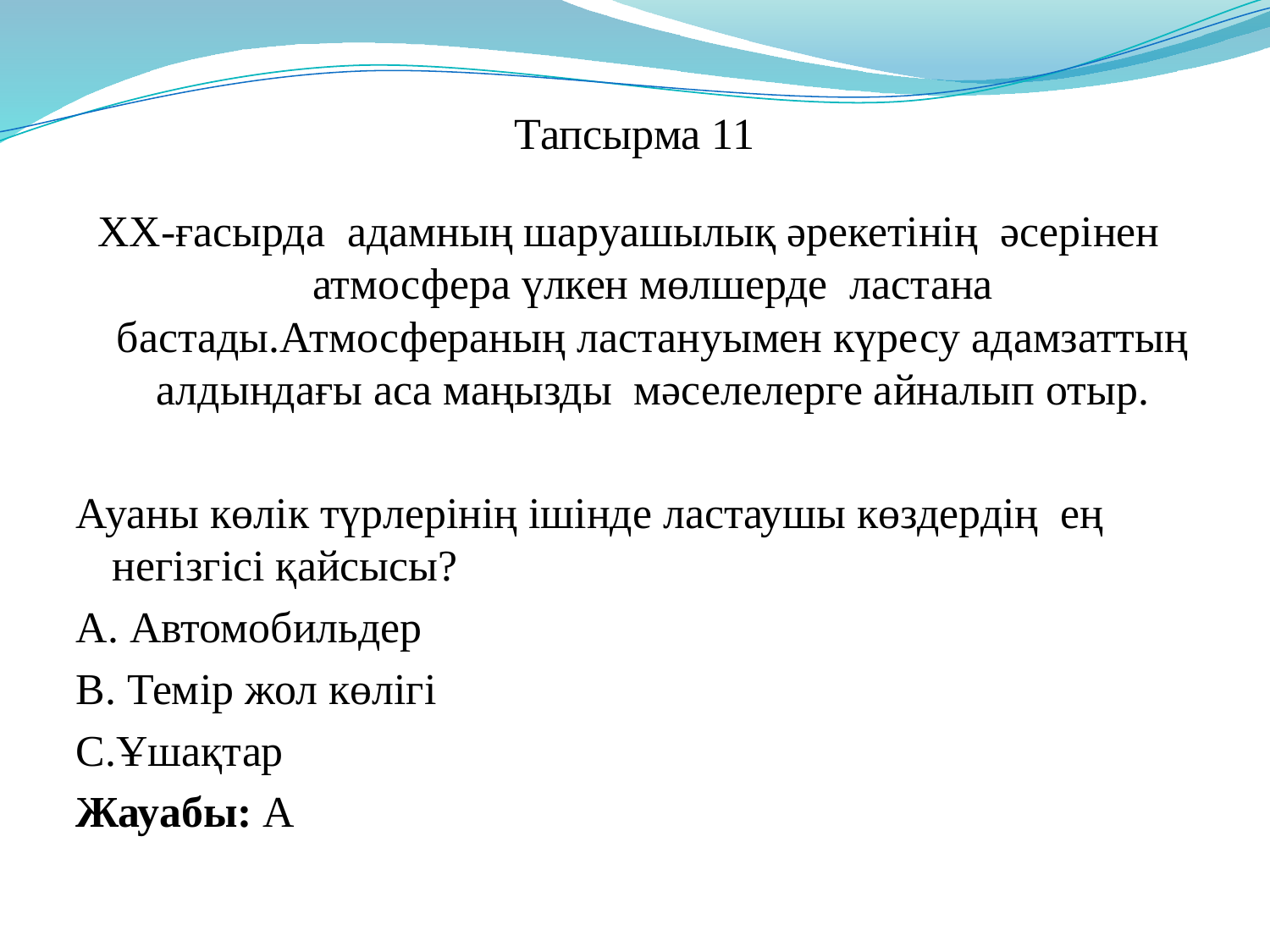

# Тапсырма 11
ХХ-ғасырда  адамның шаруашылық әрекетінің  әсерінен  атмосфера үлкен мөлшерде  ластана бастады.Атмосфераның ластануымен күресу адамзаттың алдындағы аса маңызды  мәселелерге айналып отыр.

Ауаны көлік түрлерінің ішінде ластаушы көздердің  ең негізгісі қайсысы?
А. Автомобильдер
В. Темір жол көлігі
С.Ұшақтар
Жауабы: А